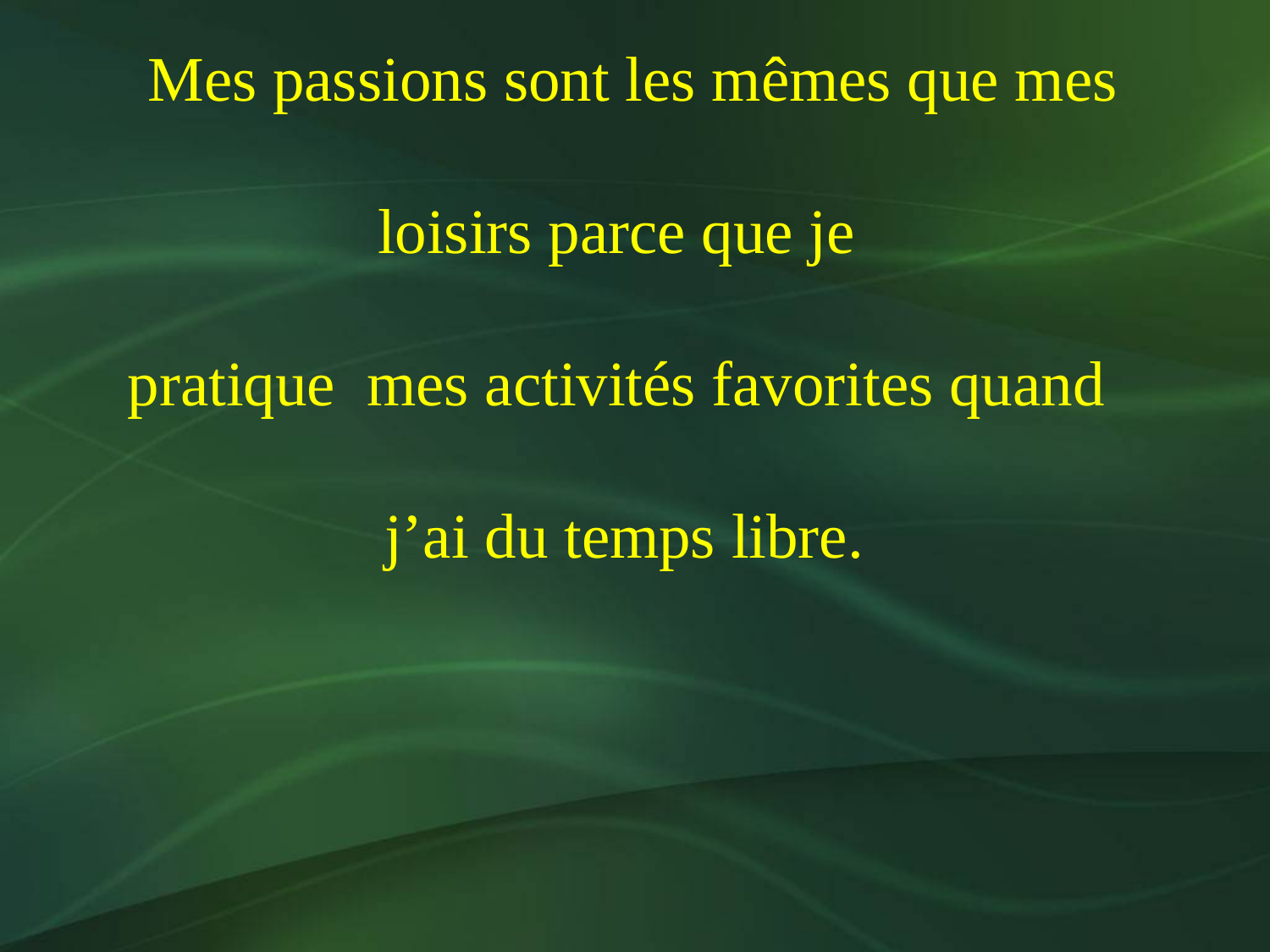

Mes passions sont les mêmes que mes

loisirs parce que je

pratique  mes activités favorites quand

j’ai du temps libre.